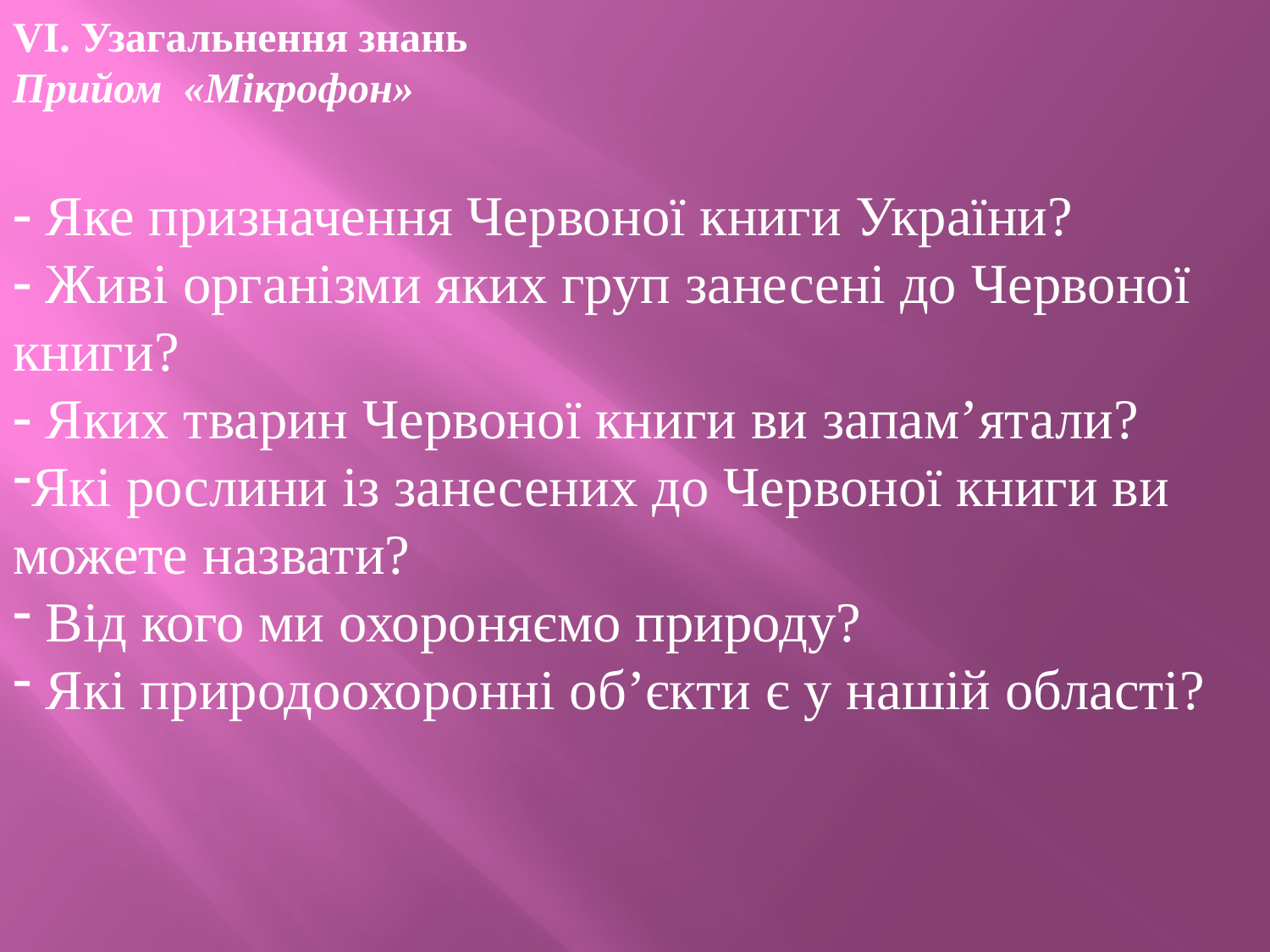

VI. Узагальнення знань
Прийом  «Мікрофон»

− Яке призначення Червоної книги України?
− Живі організми яких груп занесені до Червоної книги?
− Яких тварин Червоної книги ви запам’ятали?
Які рослини із занесених до Червоної книги ви можете назвати?
 Від кого ми охороняємо природу?
 Які природоохоронні об’єкти є у нашій області?